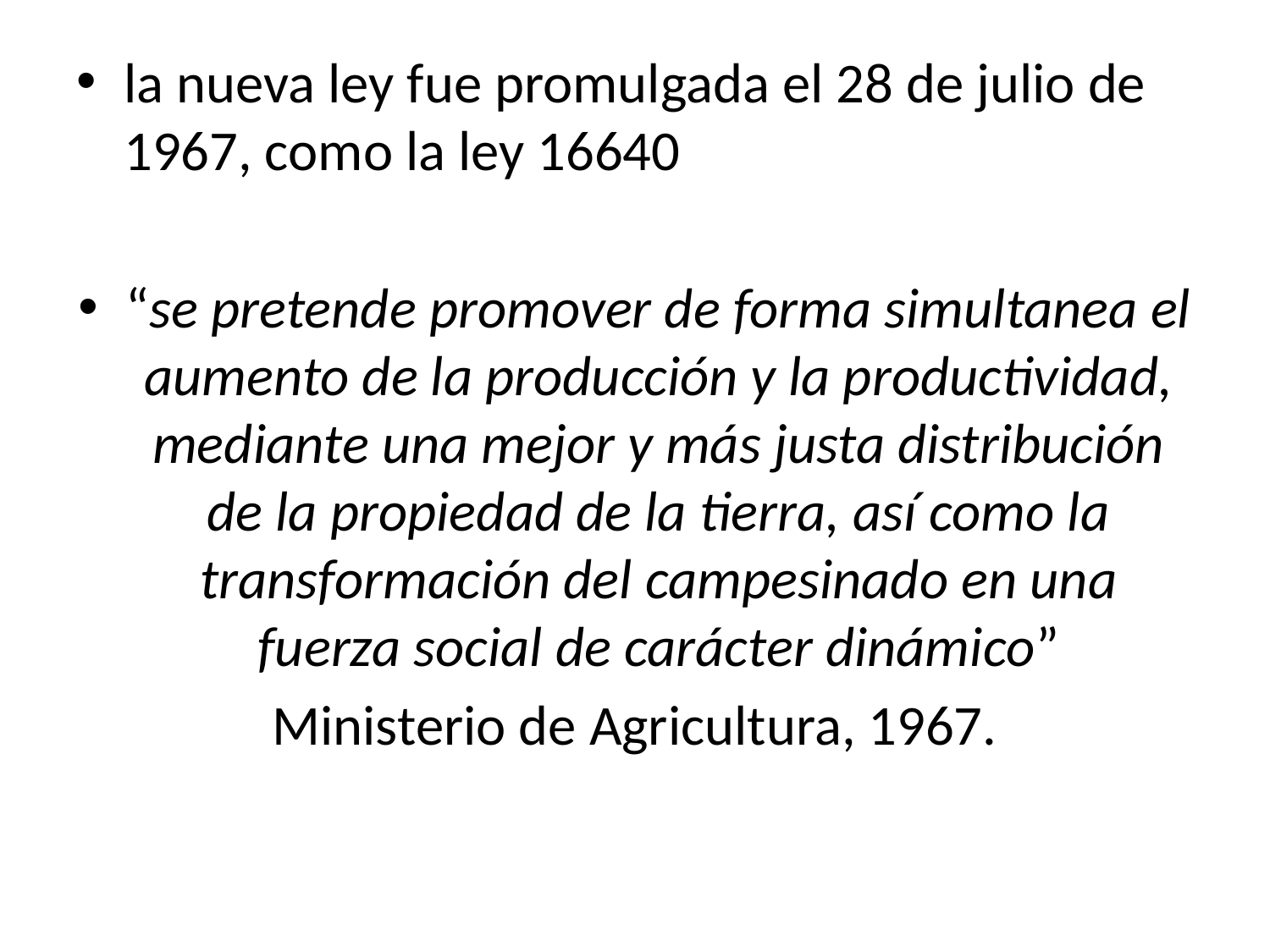

la nueva ley fue promulgada el 28 de julio de 1967, como la ley 16640

“se pretende promover de forma simultanea el aumento de la producción y la productividad, mediante una mejor y más justa distribución de la propiedad de la tierra, así como la transformación del campesinado en una fuerza social de carácter dinámico”
Ministerio de Agricultura, 1967.